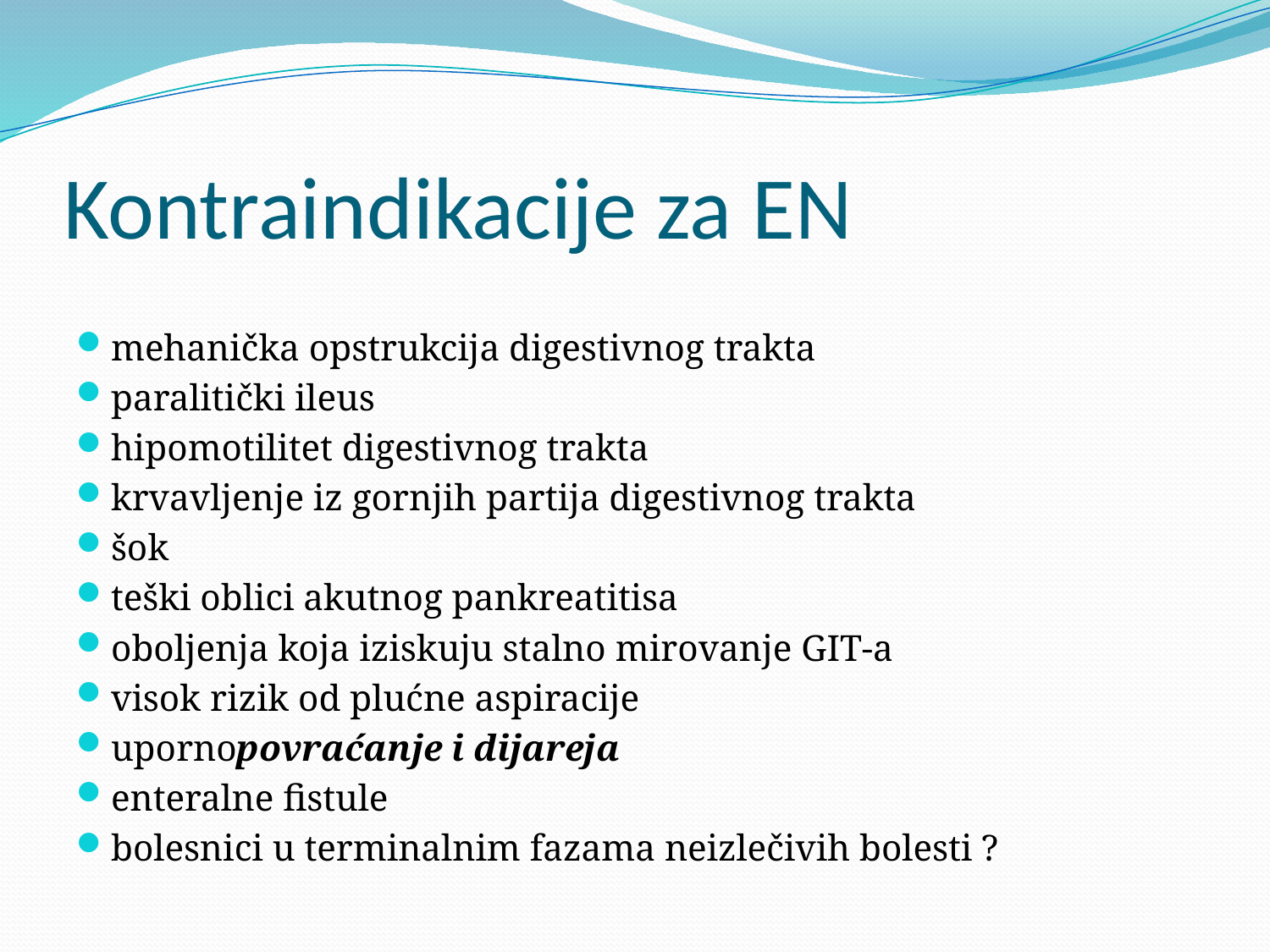

# Kontraindikacije za EN

mehanička opstrukcija digestivnog trakta
paralitički ileus
hipomotilitet digestivnog trakta
krvavljenje iz gornjih partija digestivnog trakta
šok
teški oblici akutnog pankreatitisa
oboljenja koja iziskuju stalno mirovanje GIT-a
visok rizik od plućne aspiracije
upornopovraćanje i dijareja
enteralne fistule
bolesnici u terminalnim fazama neizlečivih bolesti ?